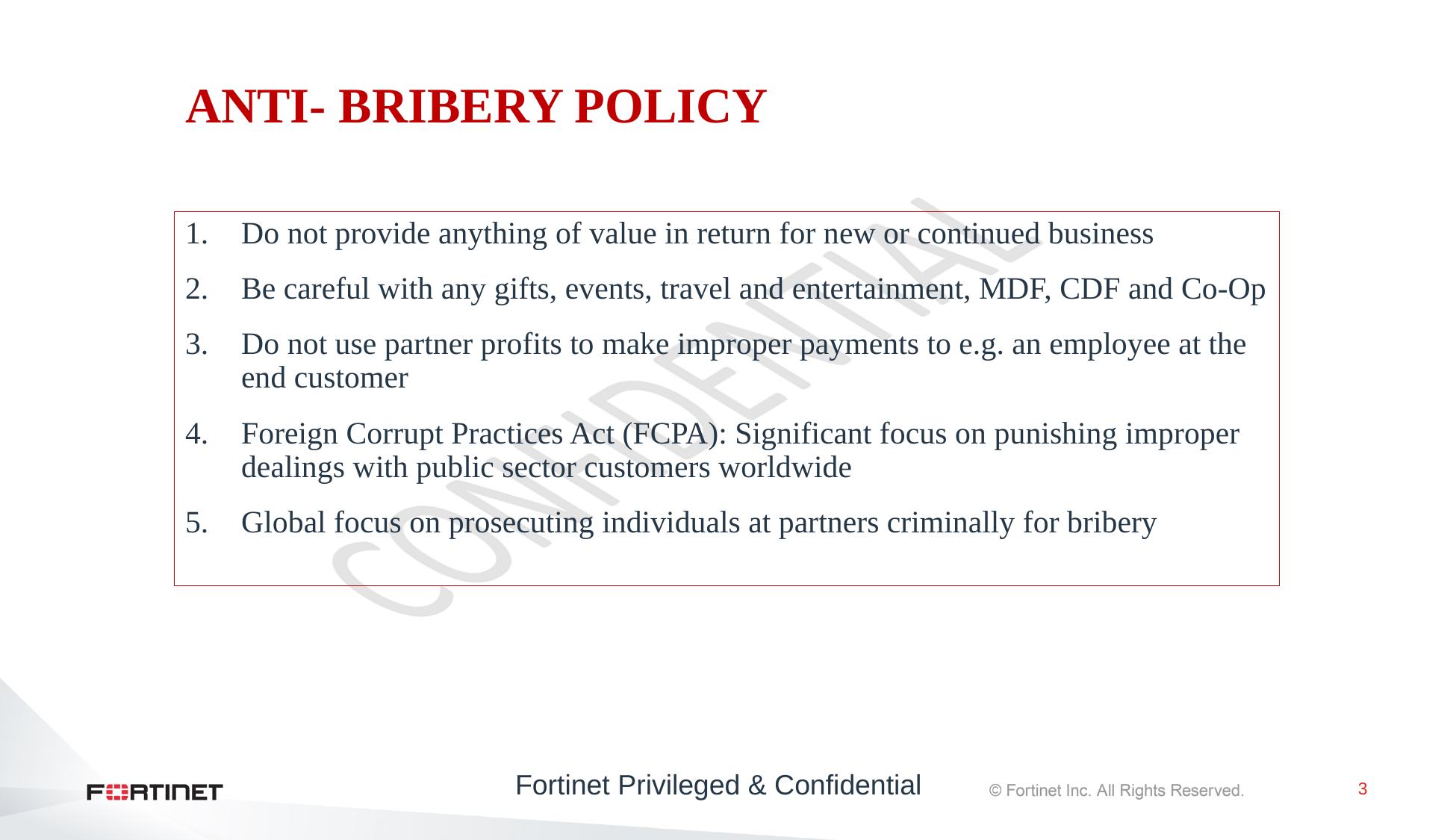

# ANTI- BRIBERY POLICY
Do not provide anything of value in return for new or continued business
Be careful with any gifts, events, travel and entertainment, MDF, CDF and Co-Op
Do not use partner profits to make improper payments to e.g. an employee at the end customer
Foreign Corrupt Practices Act (FCPA): Significant focus on punishing improper dealings with public sector customers worldwide
Global focus on prosecuting individuals at partners criminally for bribery
Fortinet Privileged & Confidential